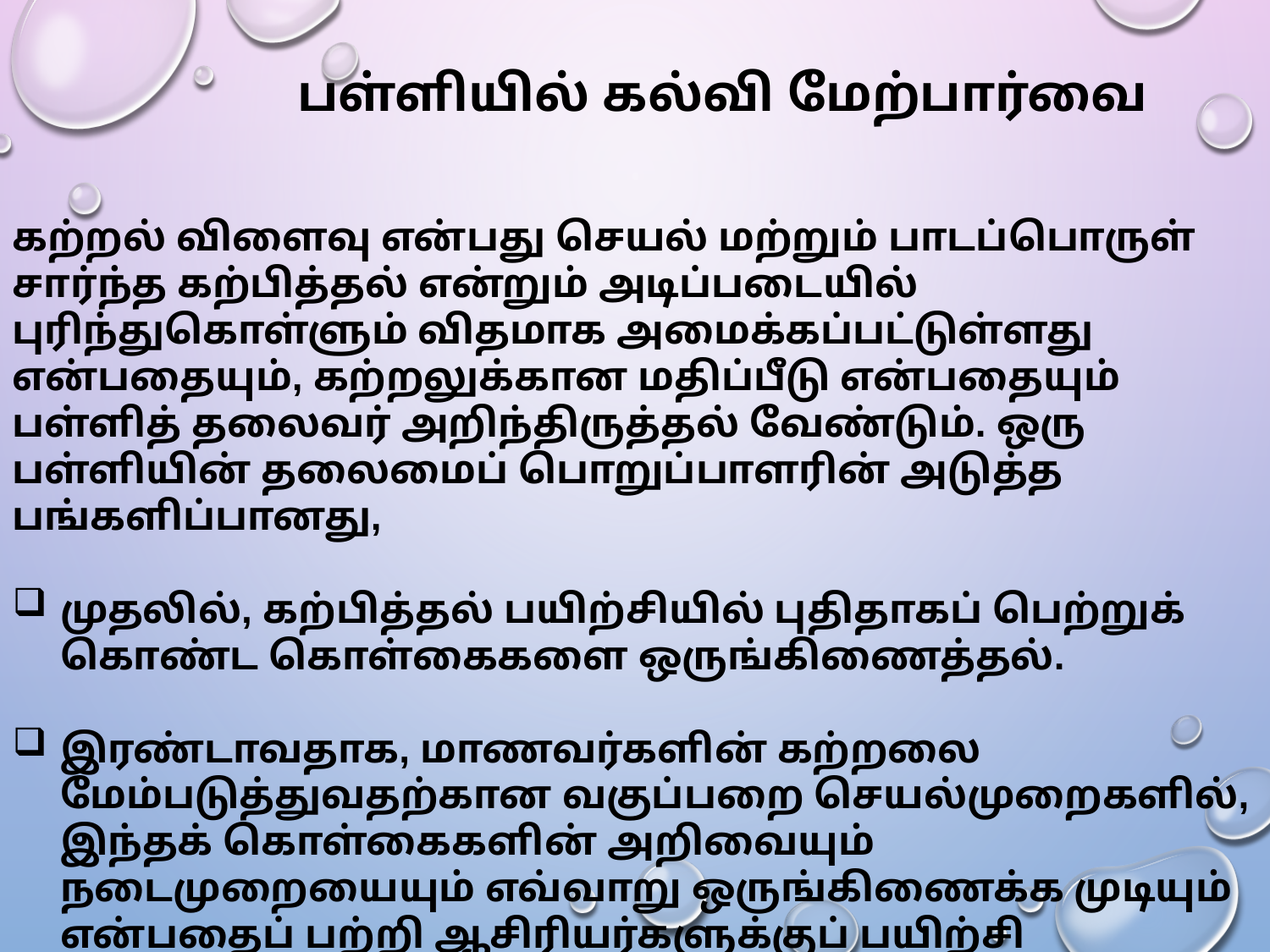

பள்ளியில் கல்வி மேற்பார்வை
கற்றல் விளைவு என்பது செயல் மற்றும் பாடப்பொருள் சார்ந்த கற்பித்தல் என்றும் அடிப்படையில் புரிந்துகொள்ளும் விதமாக அமைக்கப்பட்டுள்ளது என்பதையும், கற்றலுக்கான மதிப்பீடு என்பதையும் பள்ளித் தலைவர் அறிந்திருத்தல் வேண்டும். ஒரு பள்ளியின் தலைமைப் பொறுப்பாளரின் அடுத்த பங்களிப்பானது,

முதலில், கற்பித்தல் பயிற்சியில் புதிதாகப் பெற்றுக் கொண்ட கொள்கைகளை ஒருங்கிணைத்தல்.

இரண்டாவதாக, மாணவர்களின் கற்றலை மேம்படுத்துவதற்கான வகுப்பறை செயல்முறைகளில், இந்தக் கொள்கைகளின் அறிவையும் நடைமுறையையும் எவ்வாறு ஒருங்கிணைக்க முடியும் என்பதைப் பற்றி ஆசிரியர்களுக்குப் பயிற்சி அளித்தல்.